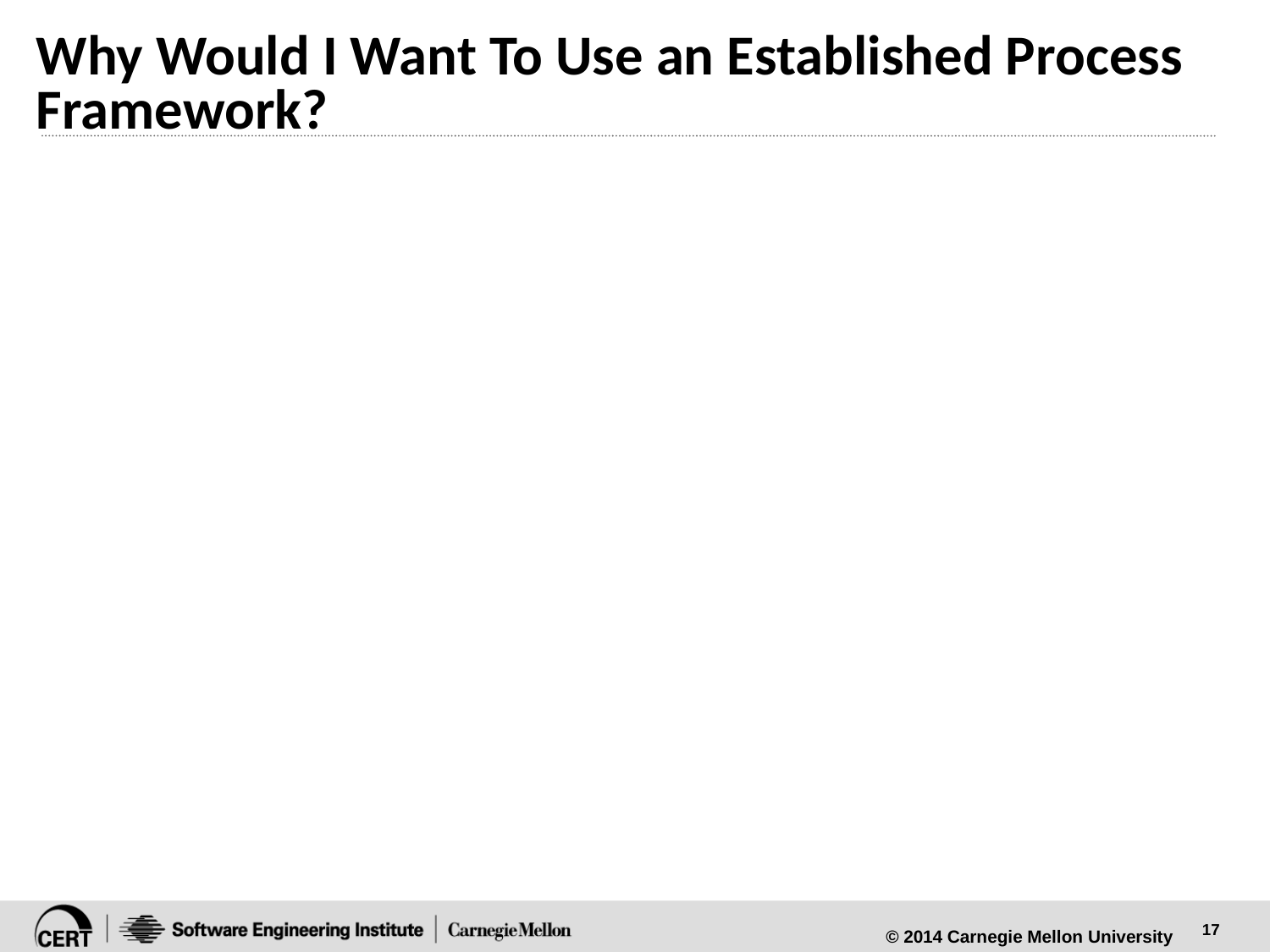

# Why Would I Want To Use an Established Process Framework?